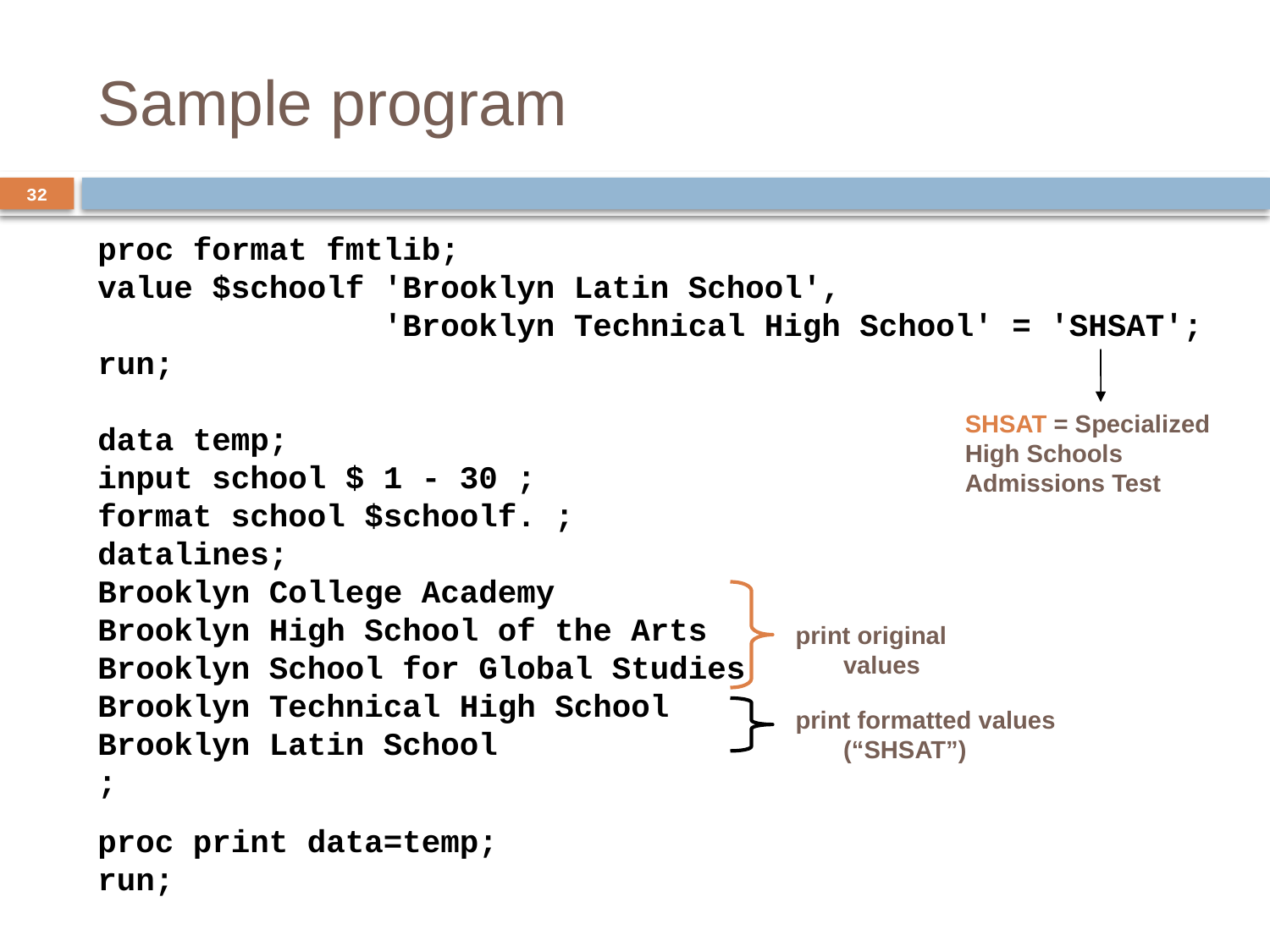

# Sample program
32
proc format fmtlib;
value $schoolf 'Brooklyn Latin School',
               'Brooklyn Technical High School' = 'SHSAT';
run;

data temp;
input school $ 1 - 30 ;
format school $schoolf. ;
datalines;
Brooklyn College Academy
Brooklyn High School of the Arts
Brooklyn School for Global Studies
Brooklyn Technical High School
Brooklyn Latin School
;

proc print data=temp;
run;

SHSAT = Specialized High Schools Admissions Test

print original values

print formatted values (“SHSAT”)